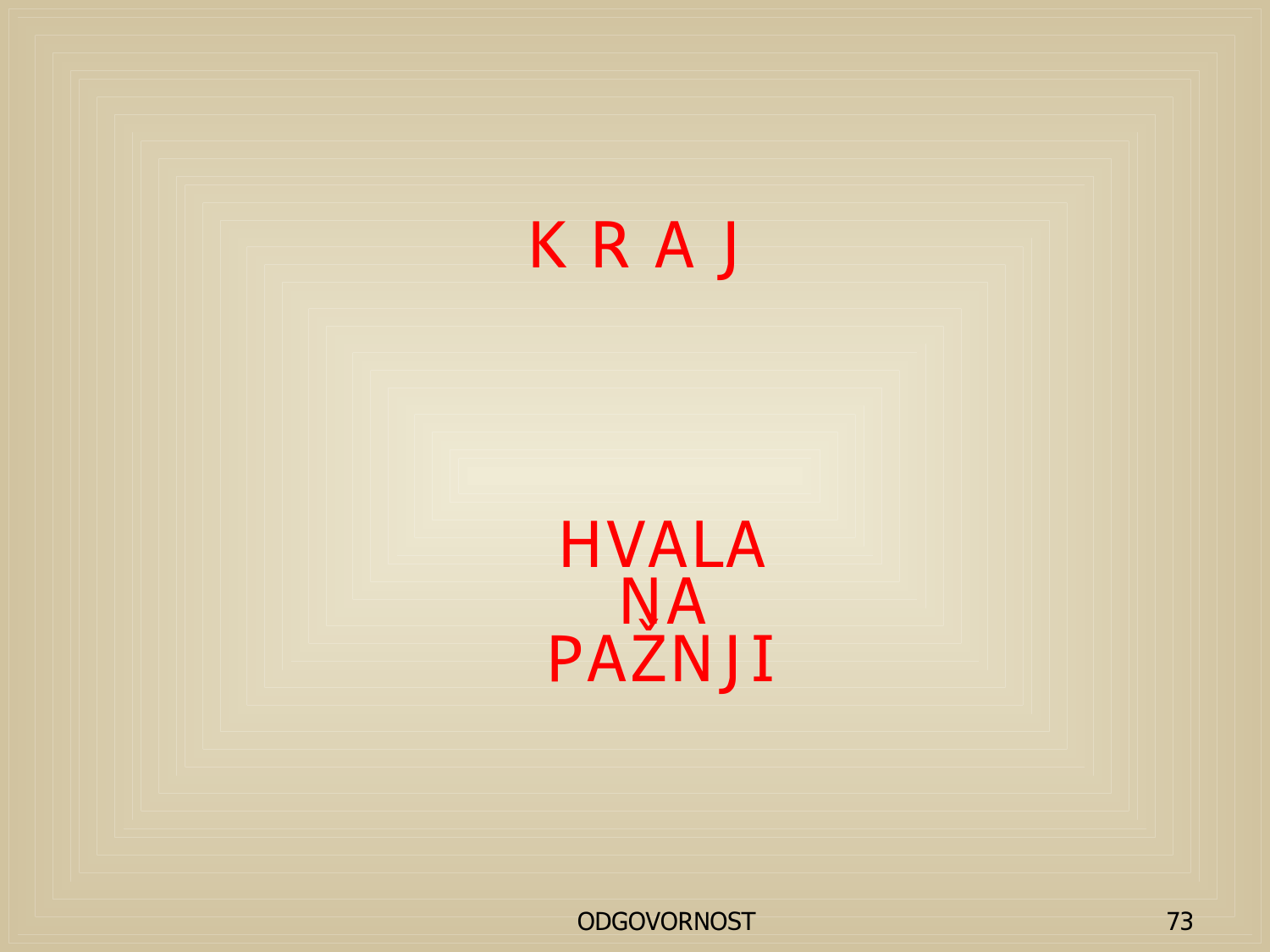

K R A J
# HVALA NA PAŽNJI
ODGOVORNOST
73